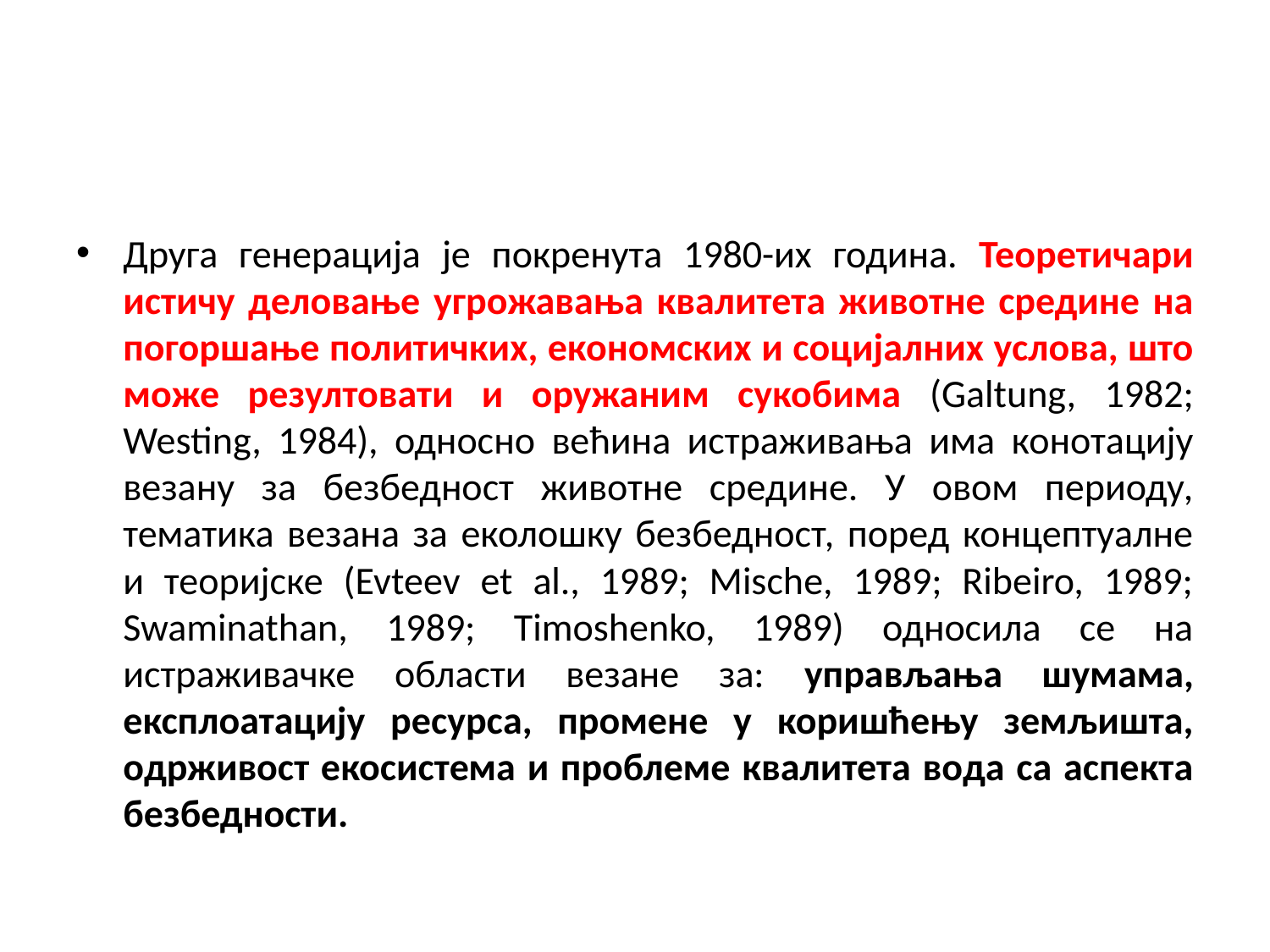

#
Друга генерација је покренута 1980-их година. Теоретичари истичу деловање угрожавања квалитета животне средине на погоршање политичких, економских и социјалних услова, што може резултовати и оружаним сукобима (Galtung, 1982; Westing, 1984), односно већина истраживања има конотацију везану за безбедност животне средине. У овом периоду, тематика везана за еколошку безбедност, поред концептуалне и теоријске (Evteev et al., 1989; Mische, 1989; Ribeiro, 1989; Swaminathan, 1989; Timoshenko, 1989) односила се на истраживачке области везане за: управљања шумама, експлоатацију ресурса, промене у коришћењу земљишта, одрживост екосистема и проблеме квалитета вода са аспекта безбедности.